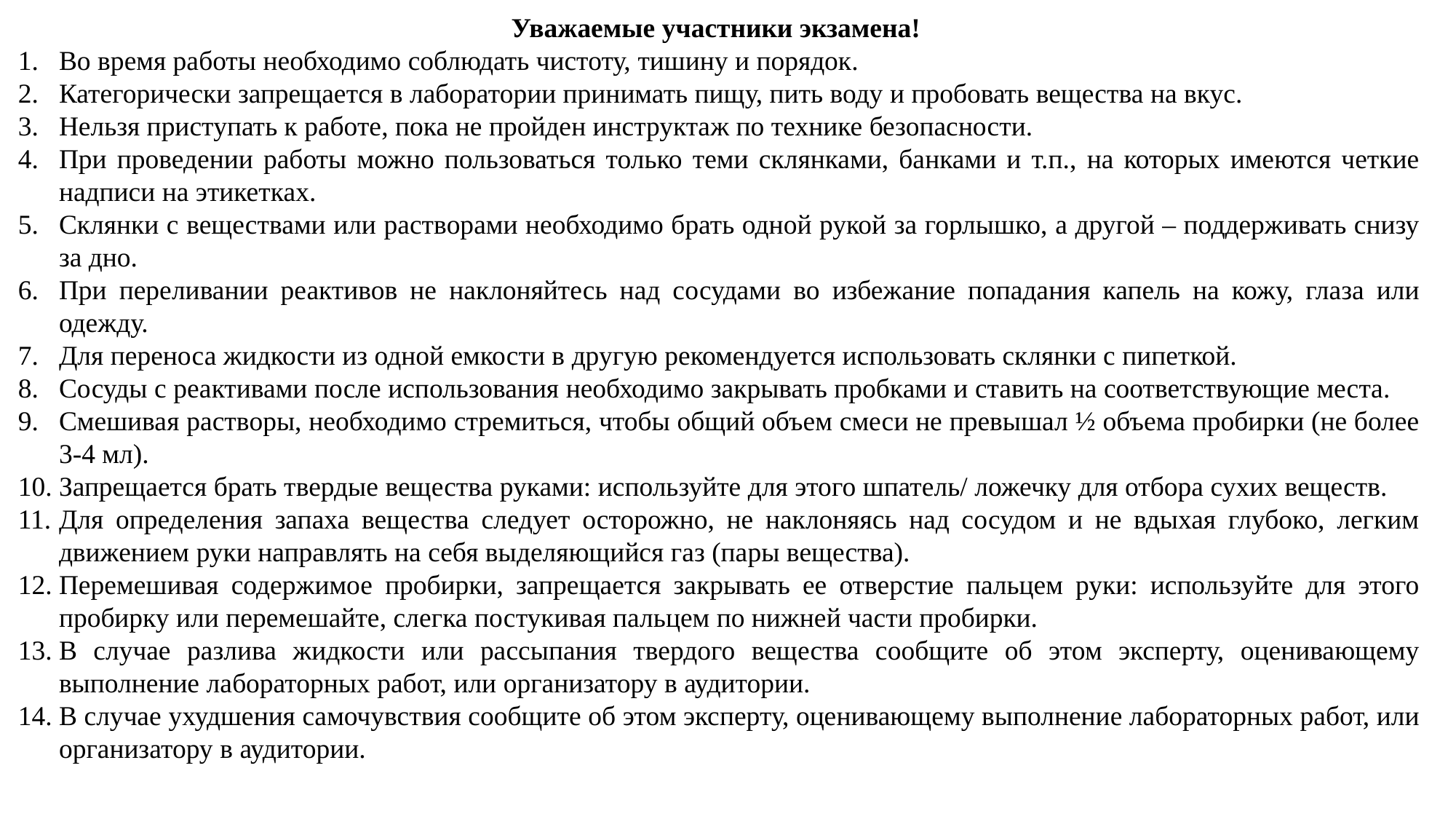

Уважаемые участники экзамена!
Во время работы необходимо соблюдать чистоту, тишину и порядок.
Категорически запрещается в лаборатории принимать пищу, пить воду и пробовать вещества на вкус.
Нельзя приступать к работе, пока не пройден инструктаж по технике безопасности.
При проведении работы можно пользоваться только теми склянками, банками и т.п., на которых имеются четкие надписи на этикетках.
Склянки с веществами или растворами необходимо брать одной рукой за горлышко, а другой – поддерживать снизу за дно.
При переливании реактивов не наклоняйтесь над сосудами во избежание попадания капель на кожу, глаза или одежду.
Для переноса жидкости из одной емкости в другую рекомендуется использовать склянки с пипеткой.
Сосуды с реактивами после использования необходимо закрывать пробками и ставить на соответствующие места.
Смешивая растворы, необходимо стремиться, чтобы общий объем смеси не превышал ½ объема пробирки (не более 3-4 мл).
Запрещается брать твердые вещества руками: используйте для этого шпатель/ ложечку для отбора сухих веществ.
Для определения запаха вещества следует осторожно, не наклоняясь над сосудом и не вдыхая глубоко, легким движением руки направлять на себя выделяющийся газ (пары вещества).
Перемешивая содержимое пробирки, запрещается закрывать ее отверстие пальцем руки: используйте для этого пробирку или перемешайте, слегка постукивая пальцем по нижней части пробирки.
В случае разлива жидкости или рассыпания твердого вещества сообщите об этом эксперту, оценивающему выполнение лабораторных работ, или организатору в аудитории.
В случае ухудшения самочувствия сообщите об этом эксперту, оценивающему выполнение лабораторных работ, или организатору в аудитории.